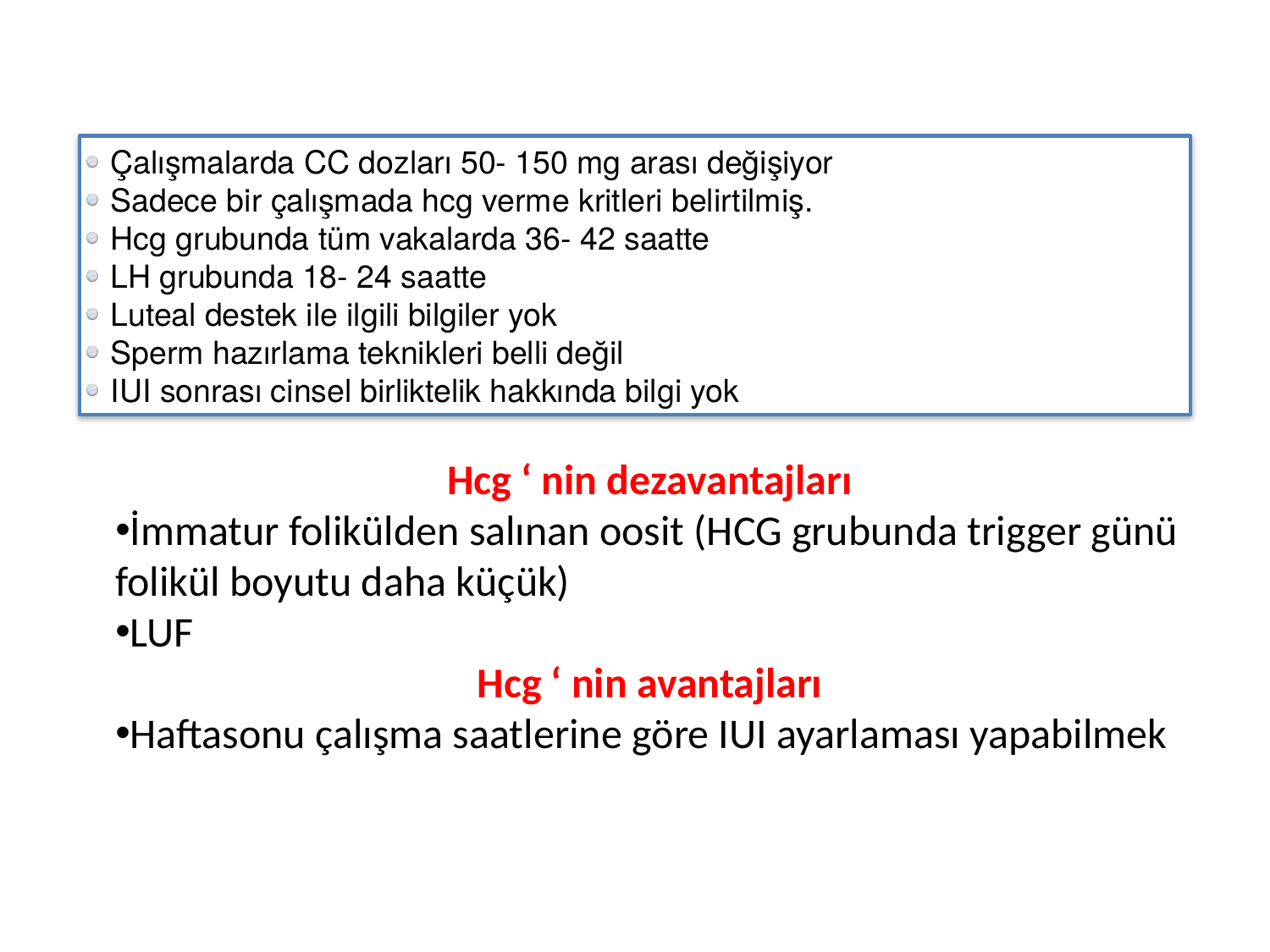

Çalışmalarda CC dozları 50- 150 mg arası değişiyor
Sadece bir çalışmada hcg verme kritleri belirtilmiş.
Hcg grubunda tüm vakalarda 36- 42 saatte
LH grubunda 18- 24 saatte
Luteal destek ile ilgili bilgiler yok
Sperm hazırlama teknikleri belli değil
IUI sonrası cinsel birliktelik hakkında bilgi yok
Hcg ‘ nin dezavantajları
İmmatur folikülden salınan oosit (HCG grubunda trigger günü folikül boyutu daha küçük)
LUF
Hcg ‘ nin avantajları
Haftasonu çalışma saatlerine göre IUI ayarlaması yapabilmek